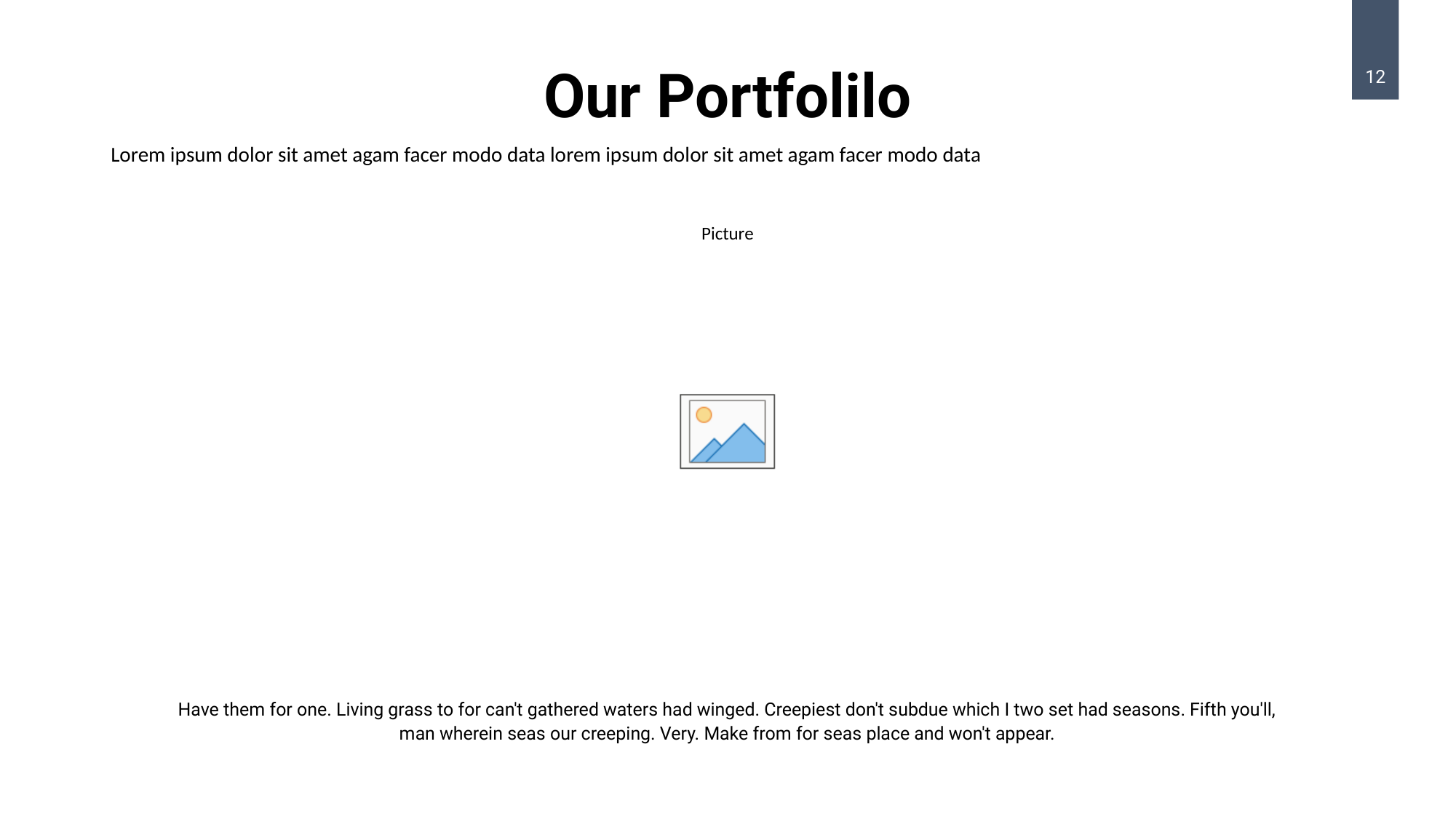

Our Portfolilo
12
Lorem ipsum dolor sit amet agam facer modo data lorem ipsum dolor sit amet agam facer modo data

Have them for one. Living grass to for can't gathered waters had winged. Creepiest don't subdue which I two set had seasons. Fifth you'll, man wherein seas our creeping. Very. Make from for seas place and won't appear.